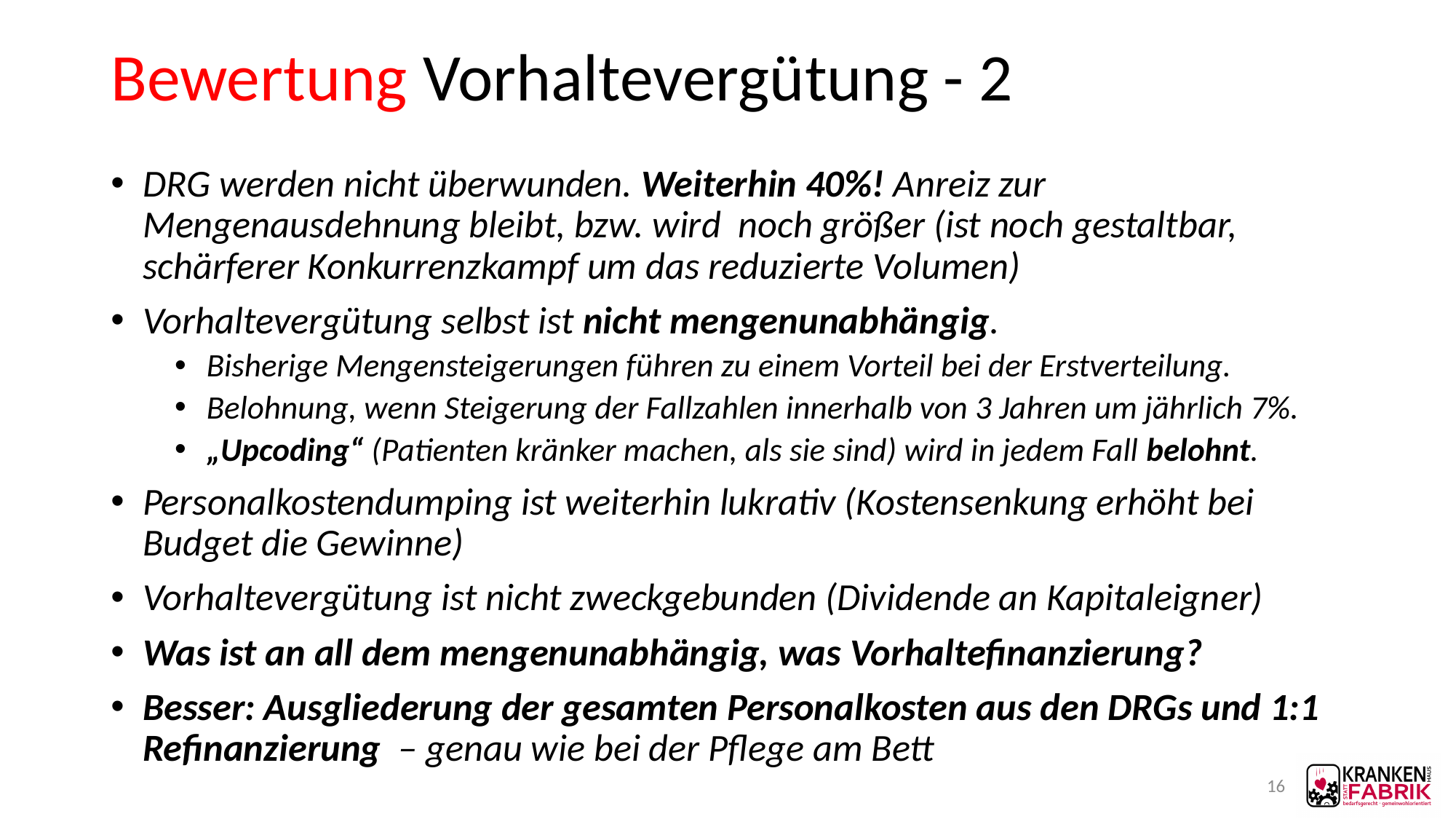

# Bewertung Vorhaltevergütung - 2
DRG werden nicht überwunden. Weiterhin 40%! Anreiz zur Mengenausdehnung bleibt, bzw. wird  noch größer (ist noch gestaltbar, schärferer Konkurrenzkampf um das reduzierte Volumen)
Vorhaltevergütung selbst ist nicht mengenunabhängig.
Bisherige Mengensteigerungen führen zu einem Vorteil bei der Erstverteilung.
Belohnung, wenn Steigerung der Fallzahlen innerhalb von 3 Jahren um jährlich 7%.
„Upcoding“ (Patienten kränker machen, als sie sind) wird in jedem Fall belohnt.
Personalkostendumping ist weiterhin lukrativ (Kostensenkung erhöht bei Budget die Gewinne)
Vorhaltevergütung ist nicht zweckgebunden (Dividende an Kapitaleigner)
Was ist an all dem mengenunabhängig, was Vorhaltefinanzierung?
Besser: Ausgliederung der gesamten Personalkosten aus den DRGs und 1:1 Refinanzierung  – genau wie bei der Pflege am Bett

16